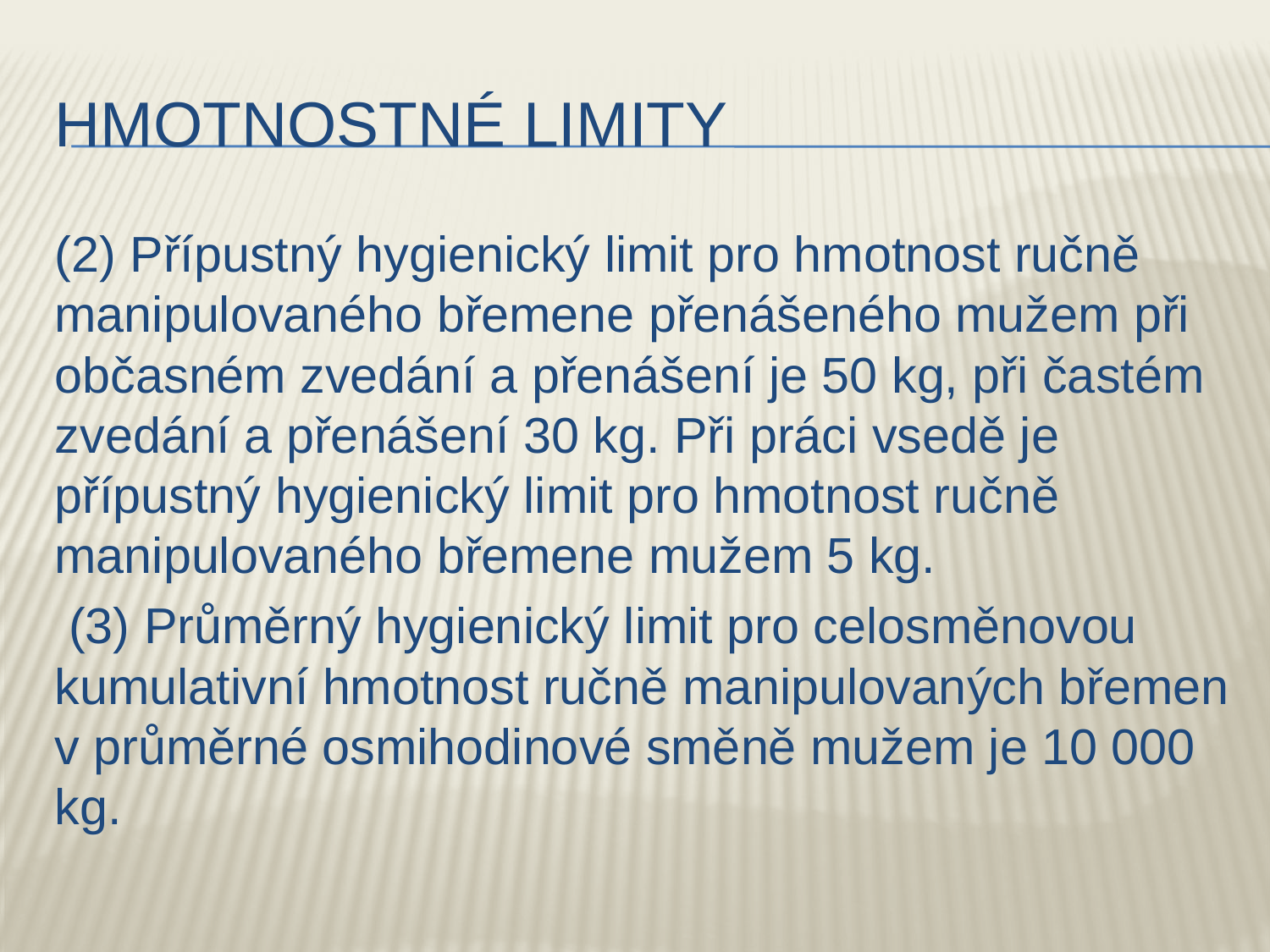

# Hmotnostné limity
(2) Přípustný hygienický limit pro hmotnost ručně manipulovaného břemene přenášeného mužem při občasném zvedání a přenášení je 50 kg, při častém zvedání a přenášení 30 kg. Při práci vsedě je přípustný hygienický limit pro hmotnost ručně manipulovaného břemene mužem 5 kg.
 (3) Průměrný hygienický limit pro celosměnovou kumulativní hmotnost ručně manipulovaných břemen v průměrné osmihodinové směně mužem je 10 000 kg.